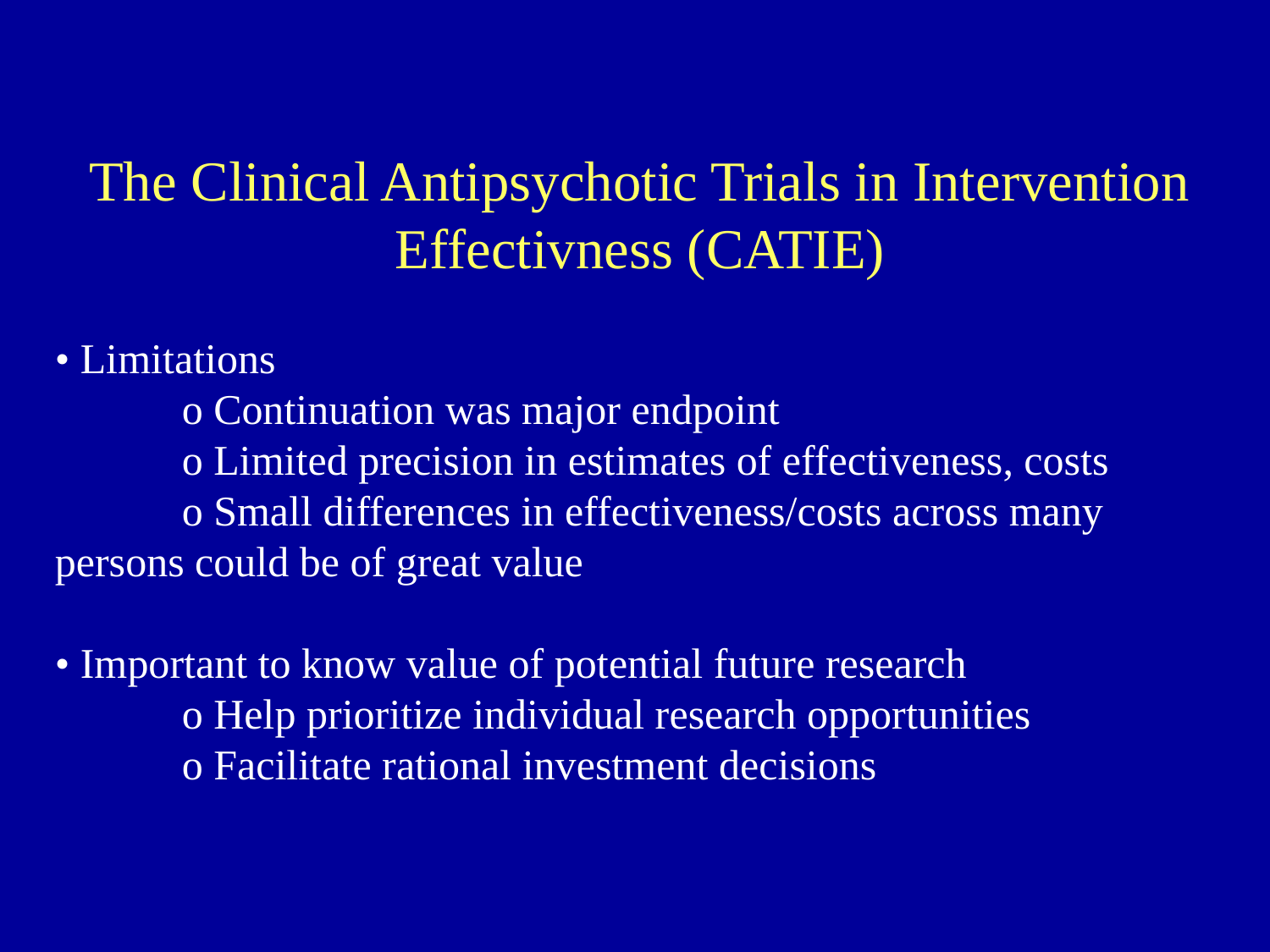

The Clinical Antipsychotic Trials in Intervention Effectivness (CATIE)

• Limitations
	o Continuation was major endpoint
	o Limited precision in estimates of effectiveness, costs
	o Small differences in effectiveness/costs across many 	persons could be of great value

• Important to know value of potential future research
	o Help prioritize individual research opportunities
	o Facilitate rational investment decisions